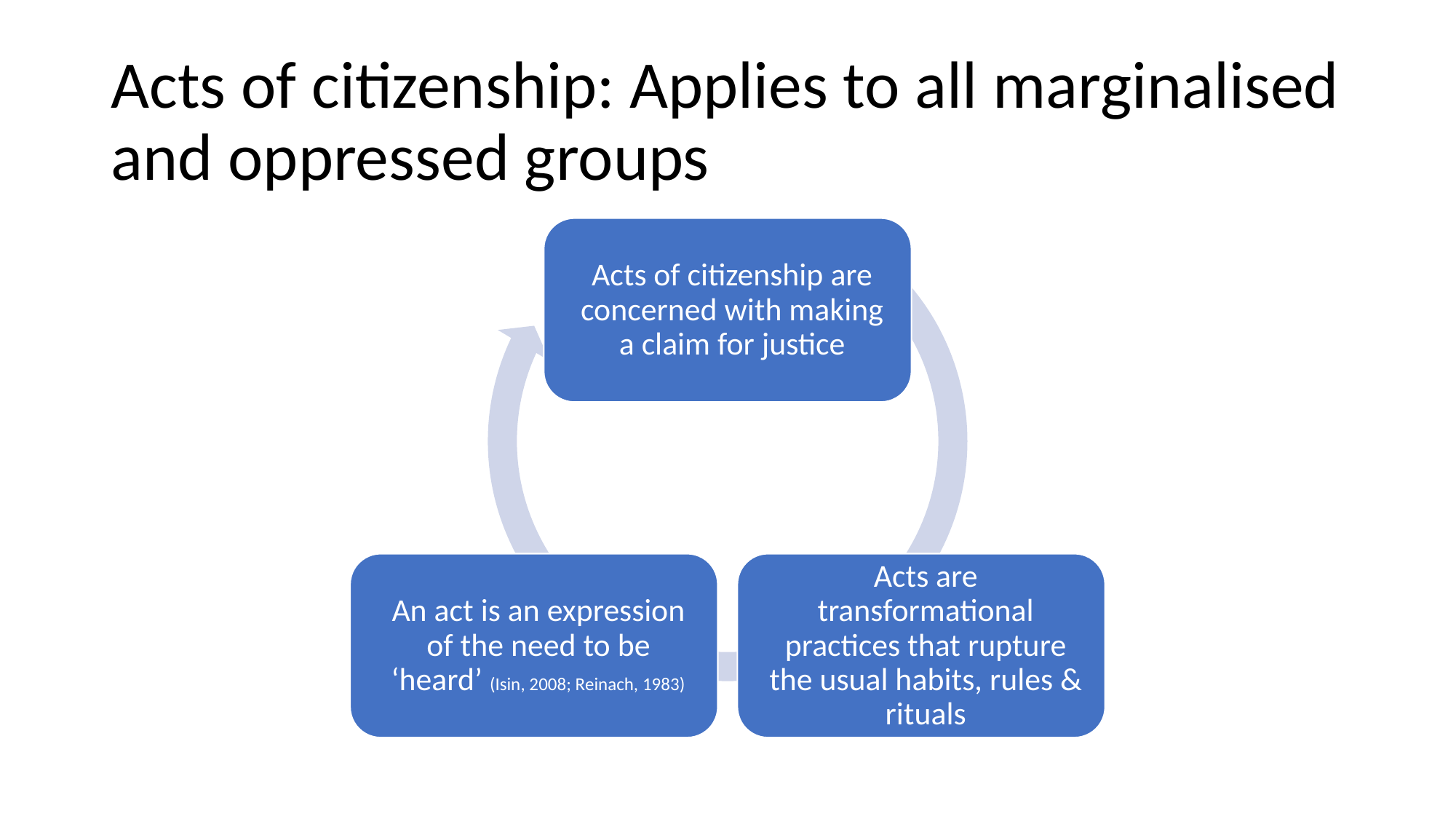

# Acts of citizenship: Applies to all marginalised and oppressed groups
Acts of citizenship are concerned with making a claim for justice
Acts are transformational practices that rupture the usual habits, rules & rituals
An act is an expression of the need to be ‘heard’ (Isin, 2008; Reinach, 1983)